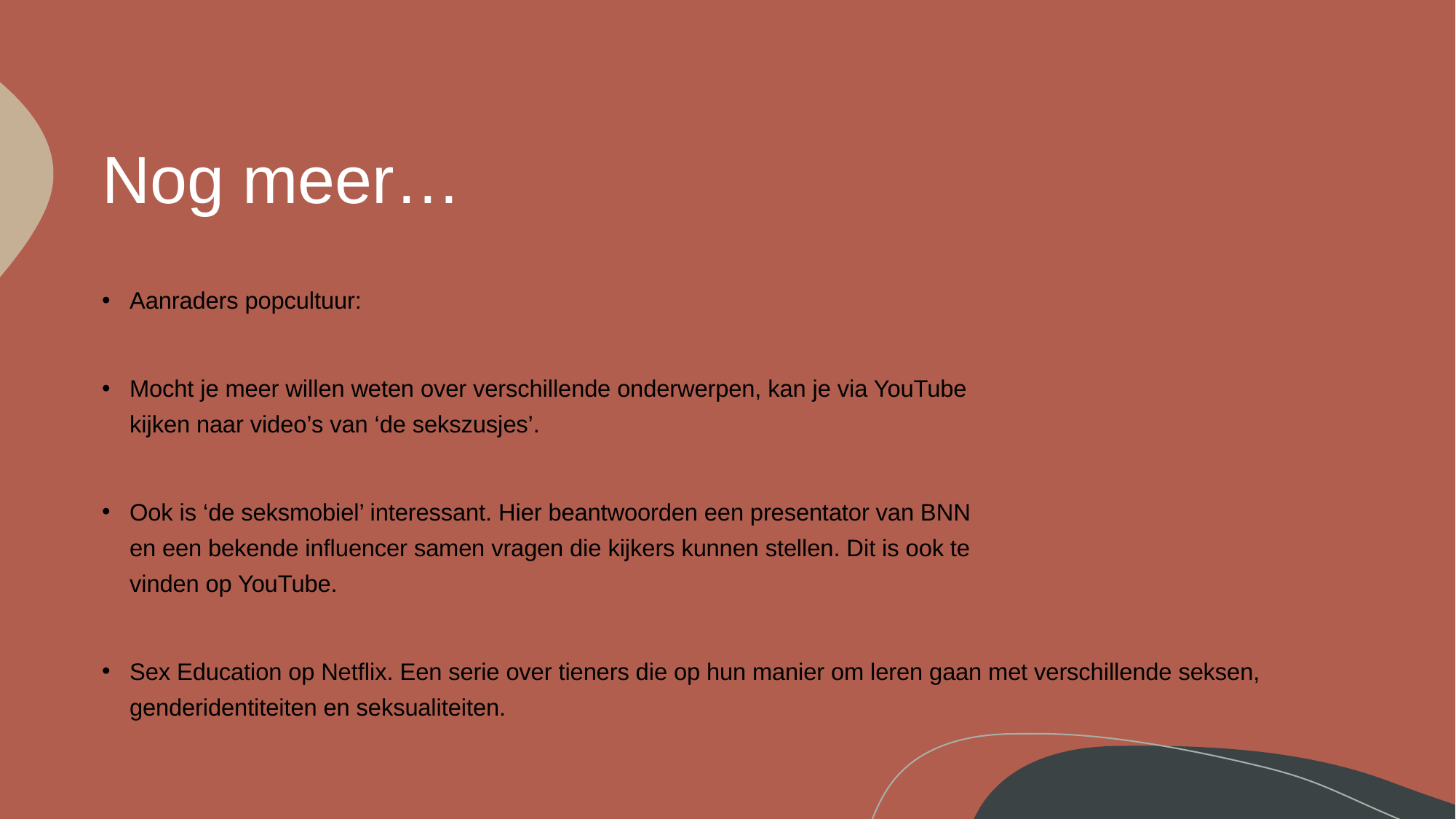

# Nog meer…
Aanraders popcultuur:

Mocht je meer willen weten over verschillende onderwerpen, kan je via YouTube
kijken naar video’s van ‘de sekszusjes’.

Ook is ‘de seksmobiel’ interessant. Hier beantwoorden een presentator van BNN
en een bekende influencer samen vragen die kijkers kunnen stellen. Dit is ook te
vinden op YouTube.

Sex Education op Netflix. Een serie over tieners die op hun manier om leren gaan met verschillende seksen, genderidentiteiten en seksualiteiten.